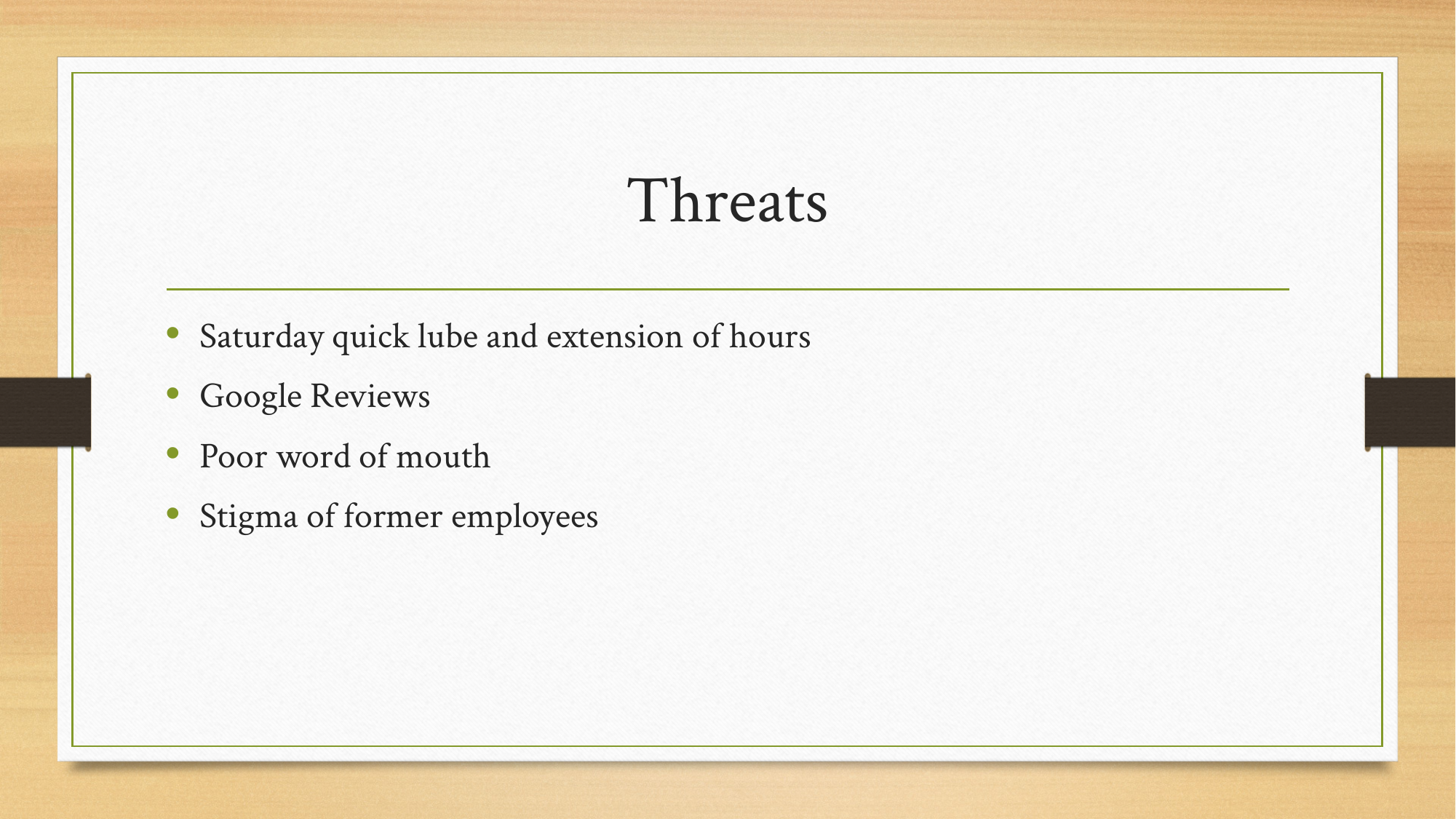

# Threats
Saturday quick lube and extension of hours
Google Reviews
Poor word of mouth
Stigma of former employees